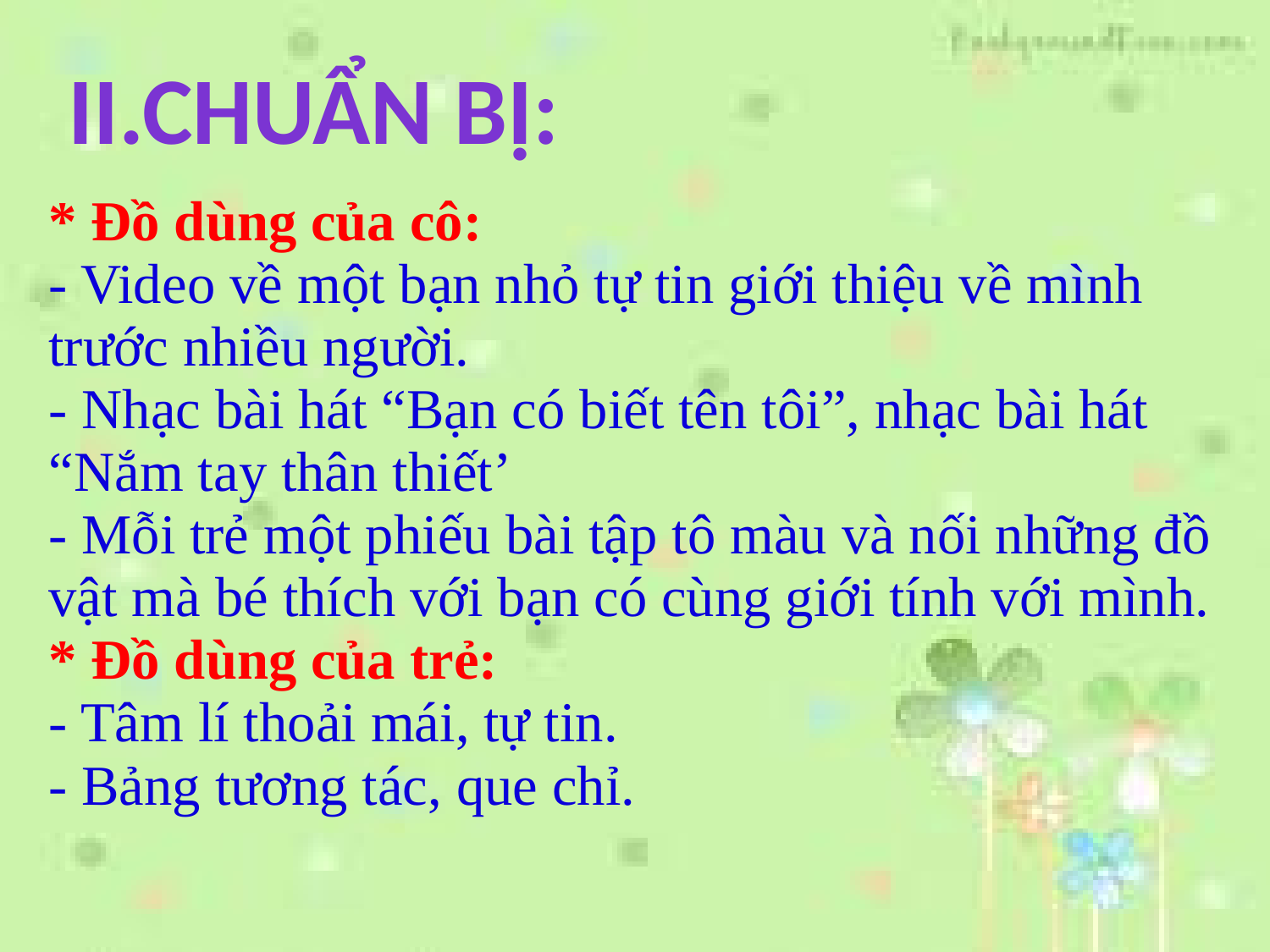

ii.Chuẩn bị:
| \* Đồ dùng của cô: - Video về một bạn nhỏ tự tin giới thiệu về mình trước nhiều người. - Nhạc bài hát “Bạn có biết tên tôi”, nhạc bài hát “Nắm tay thân thiết’ - Mỗi trẻ một phiếu bài tập tô màu và nối những đồ vật mà bé thích với bạn có cùng giới tính với mình. \* Đồ dùng của trẻ: - Tâm lí thoải mái, tự tin. - Bảng tương tác, que chỉ. |
| --- |